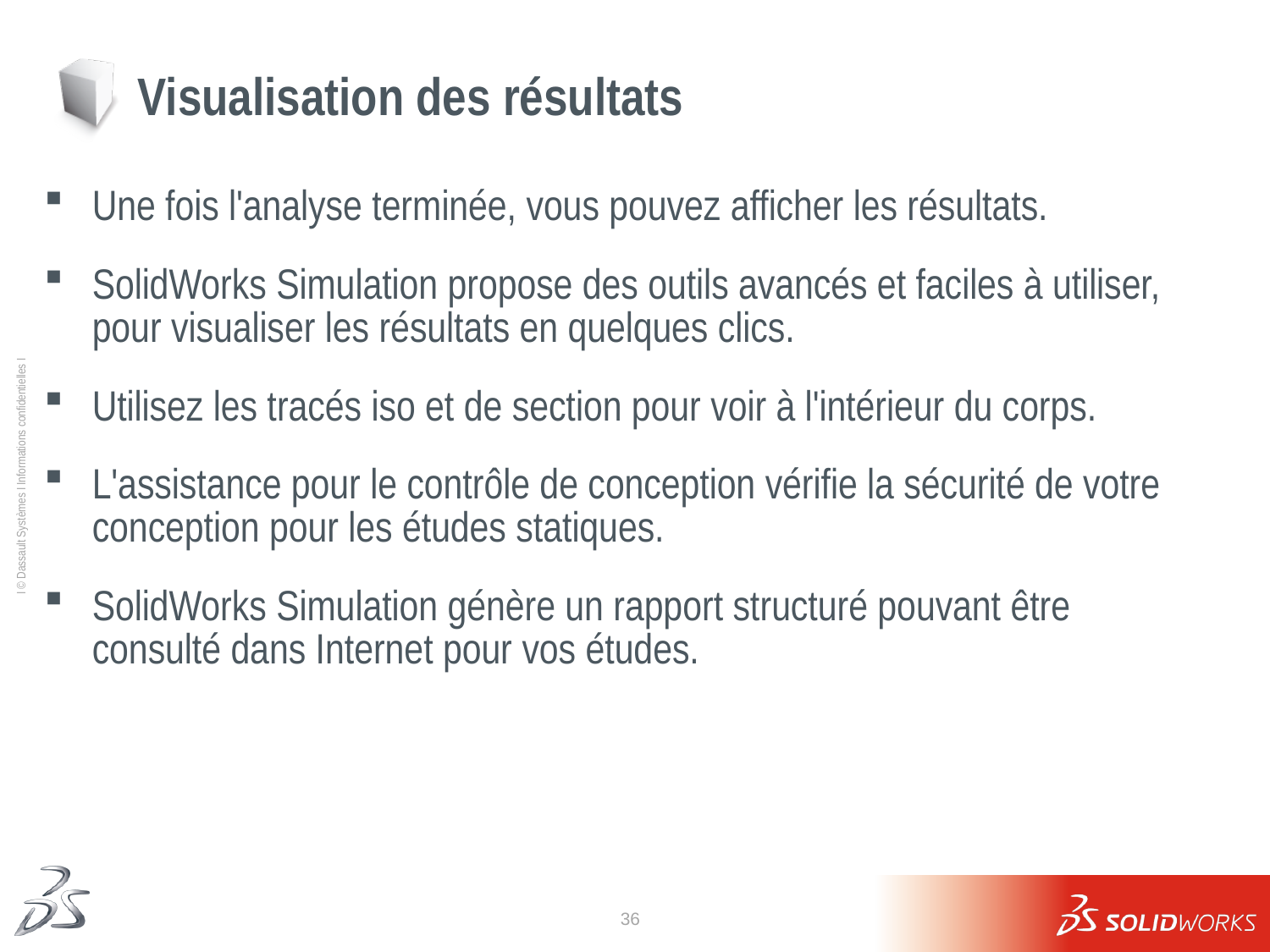

# Visualisation des résultats
Une fois l'analyse terminée, vous pouvez afficher les résultats.
SolidWorks Simulation propose des outils avancés et faciles à utiliser, pour visualiser les résultats en quelques clics.
Utilisez les tracés iso et de section pour voir à l'intérieur du corps.
L'assistance pour le contrôle de conception vérifie la sécurité de votre conception pour les études statiques.
SolidWorks Simulation génère un rapport structuré pouvant être consulté dans Internet pour vos études.